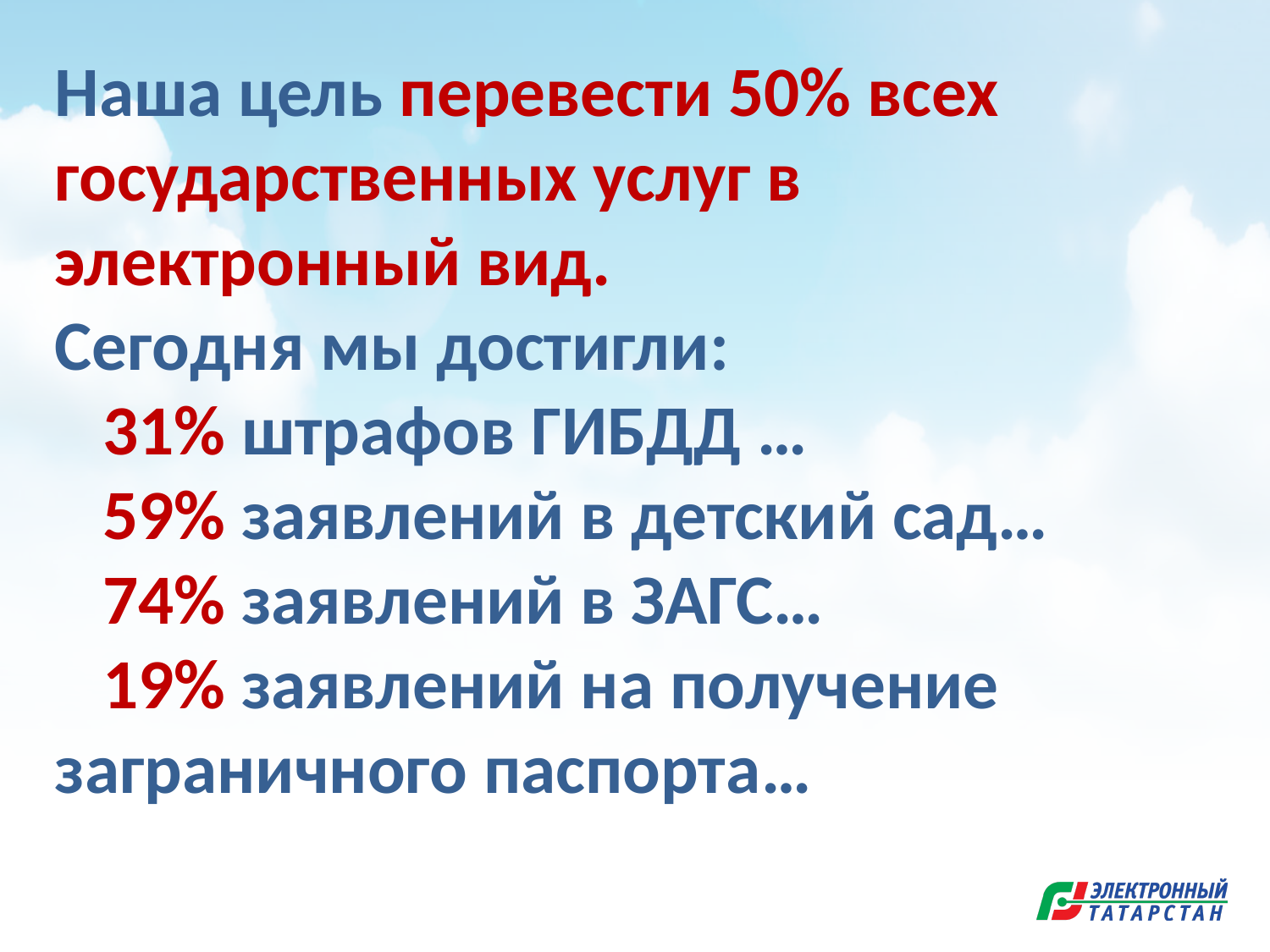

Наша цель перевести 50% всех государственных услуг в электронный вид.
Сегодня мы достигли:
   31% штрафов ГИБДД …
   59% заявлений в детский сад…
   74% заявлений в ЗАГС…
   19% заявлений на получение заграничного паспорта…